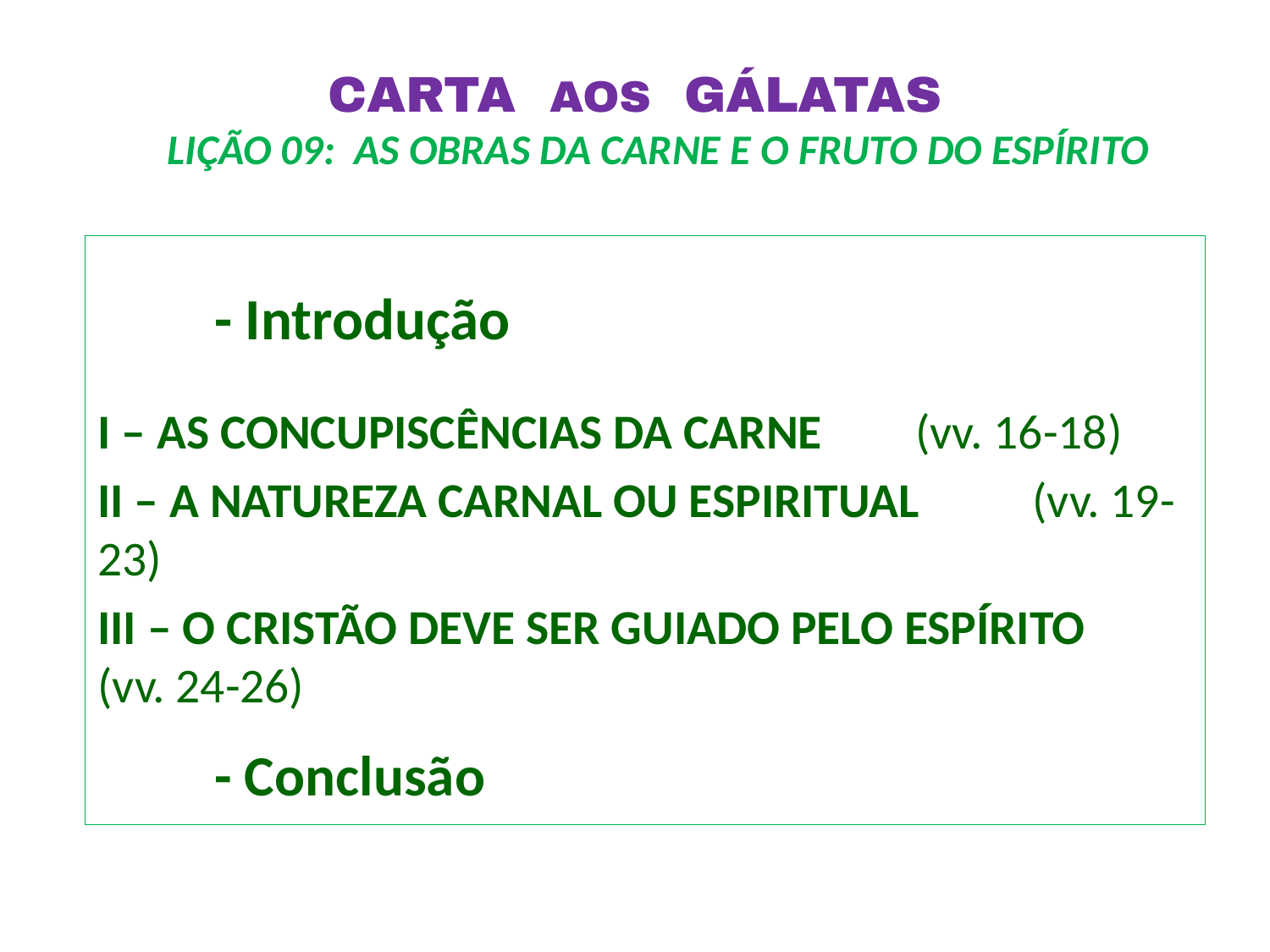

# CARTA  AOS  GÁLATAS LIÇÃO 09:  AS OBRAS DA CARNE E O FRUTO DO ESPÍRITO

	- Introdução

I – AS CONCUPISCÊNCIAS DA CARNE								(vv. 16-18)
II – A NATUREZA CARNAL OU ESPIRITUAL							(vv. 19-23)
III – O CRISTÃO DEVE SER GUIADO PELO ESPÍRITO						(vv. 24-26)
	- Conclusão